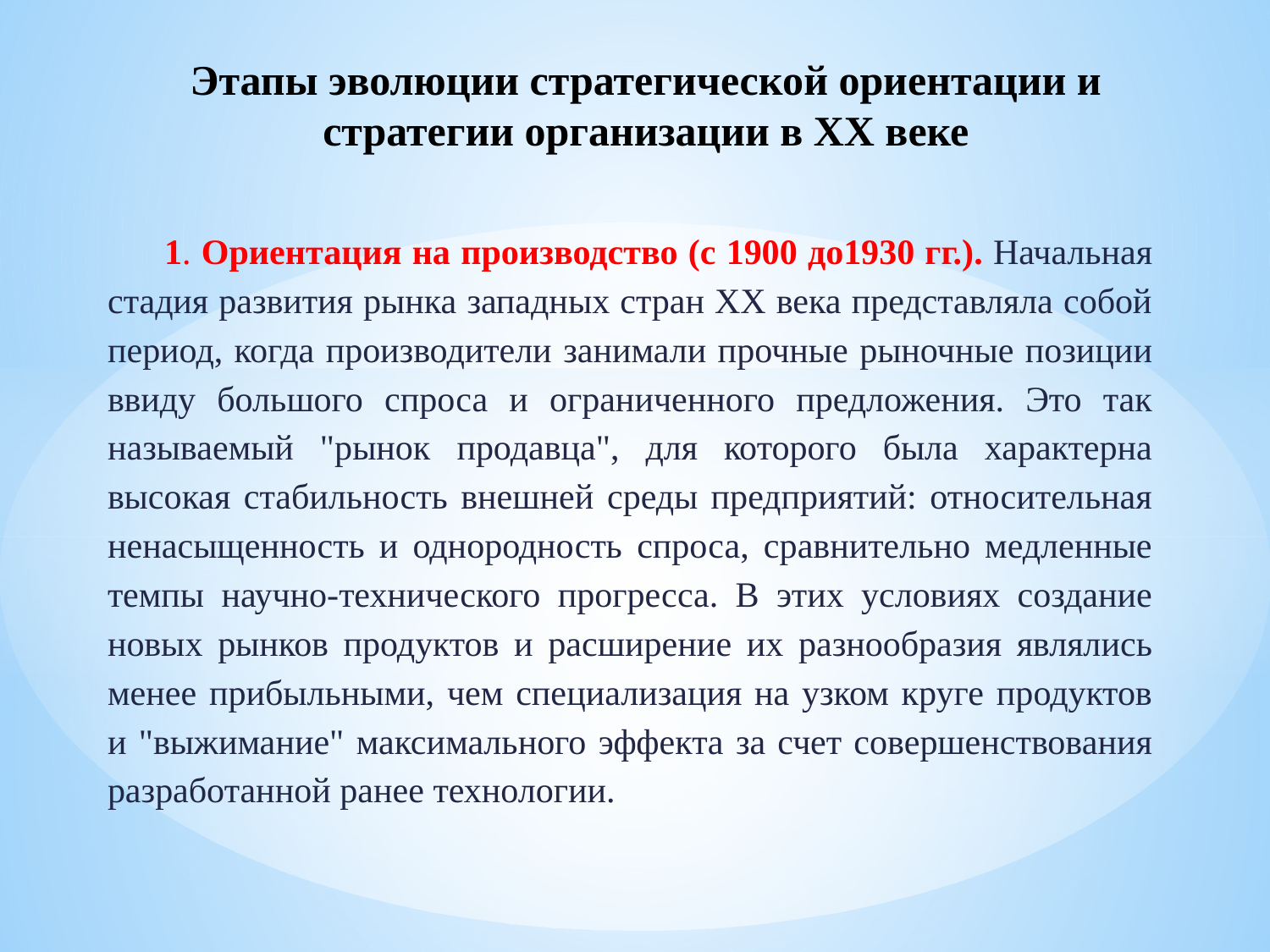

# Этапы эволюции стратегической ориентации и стратегии организации в ХХ веке
1. Ориентация на производство (с 1900 до1930 гг.). Начальная стадия развития рынка западных стран ХХ века представляла собой период, когда производители занимали прочные рыночные позиции ввиду большого спроса и ограниченного предложения. Это так называемый "рынок продавца", для которого была характерна высокая стабильность внешней среды предприятий: относительная ненасыщенность и однородность спроса, сравнительно медленные темпы научно-технического прогресса. В этих условиях создание новых рынков продуктов и расширение их разнообразия являлись менее прибыльными, чем специализация на узком круге продуктов и "выжимание" максимального эффекта за счет совершенствования разработанной ранее технологии.